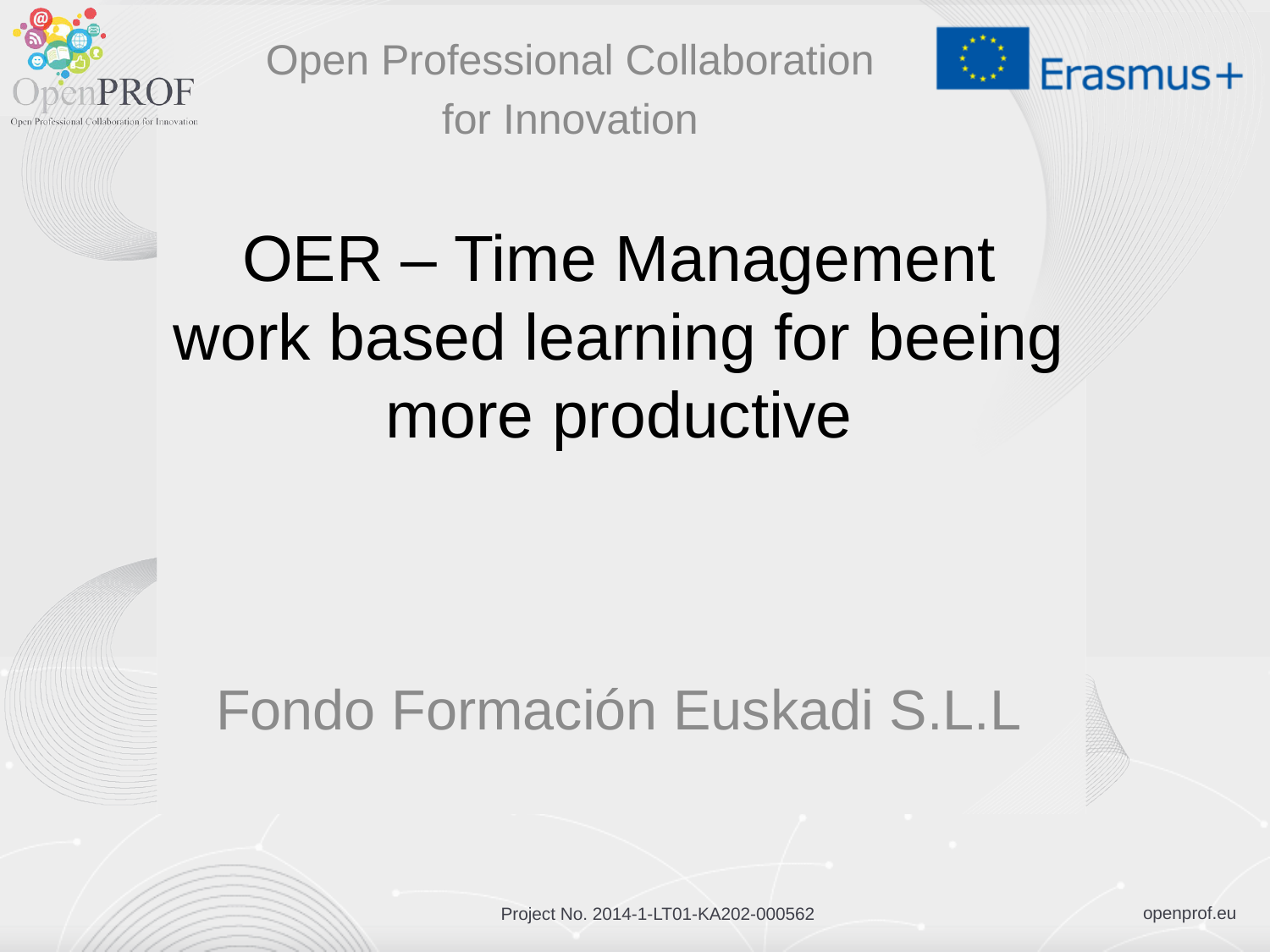

Open Professional Collaboration
for Innovation
# OER – Time Management work based learning for beeing more productive
Fondo Formación Euskadi S.L.L